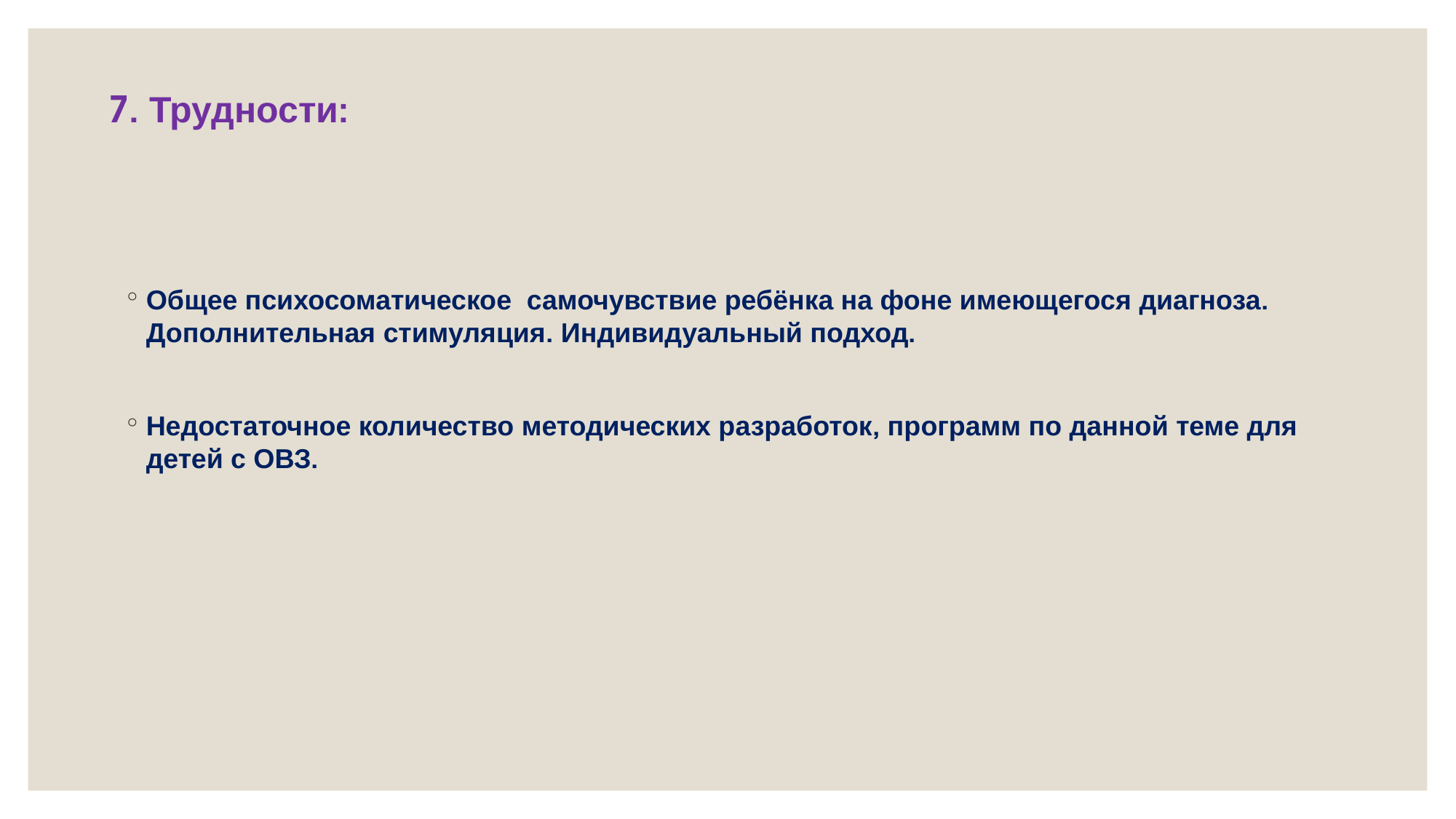

# 7. Трудности:
Общее психосоматическое  самочувствие ребёнка на фоне имеющегося диагноза. Дополнительная стимуляция. Индивидуальный подход.

Недостаточное количество методических разработок, программ по данной теме для детей с ОВЗ.